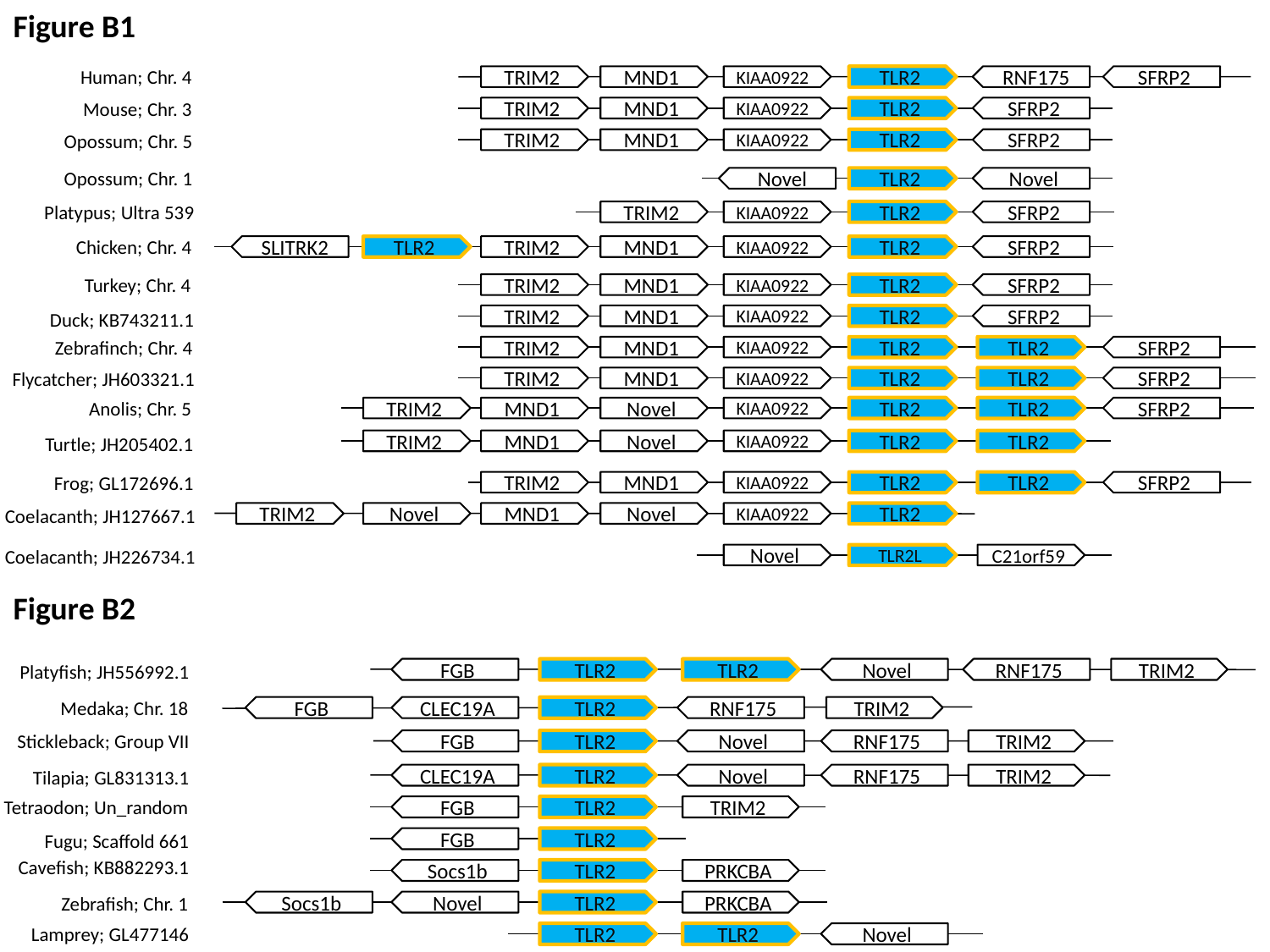

Figure B1
Human; Chr. 4
TRIM2
MND1
KIAA0922
TLR2
 RNF175
SFRP2
Mouse; Chr. 3
TRIM2
MND1
KIAA0922
TLR2
SFRP2
Opossum; Chr. 5
TRIM2
MND1
KIAA0922
TLR2
SFRP2
Opossum; Chr. 1
 Novel
TLR2
Novel
Platypus; Ultra 539
TRIM2
KIAA0922
TLR2
SFRP2
Chicken; Chr. 4
 SLITRK2
TLR2
TRIM2
MND1
KIAA0922
TLR2
SFRP2
Turkey; Chr. 4
TRIM2
MND1
KIAA0922
TLR2
SFRP2
Duck; KB743211.1
TRIM2
MND1
KIAA0922
TLR2
SFRP2
Zebrafinch; Chr. 4
TRIM2
MND1
KIAA0922
TLR2
TLR2
SFRP2
Flycatcher; JH603321.1
TRIM2
MND1
KIAA0922
TLR2
TLR2
SFRP2
Anolis; Chr. 5
TRIM2
MND1
Novel
KIAA0922
TLR2
TLR2
SFRP2
Turtle; JH205402.1
TRIM2
MND1
Novel
KIAA0922
TLR2
TLR2
Frog; GL172696.1
TRIM2
MND1
KIAA0922
TLR2
TLR2
SFRP2
Coelacanth; JH127667.1
TRIM2
Novel
MND1
Novel
KIAA0922
TLR2
Coelacanth; JH226734.1
Novel
C21orf59
TLR2L
Figure B2
Platyfish; JH556992.1
FGB
TLR2
TLR2
Novel
RNF175
TRIM2
Medaka; Chr. 18
FGB
CLEC19A
TLR2
RNF175
TRIM2
Stickleback; Group VII
FGB
TLR2
Novel
RNF175
TRIM2
Tilapia; GL831313.1
CLEC19A
TLR2
Novel
RNF175
TRIM2
Tetraodon; Un_random
FGB
TLR2
TRIM2
Fugu; Scaffold 661
FGB
TLR2
Cavefish; KB882293.1
Socs1b
TLR2
PRKCBA
Zebrafish; Chr. 1
Socs1b
Novel
TLR2
PRKCBA
Lamprey; GL477146
TLR2
TLR2
Novel